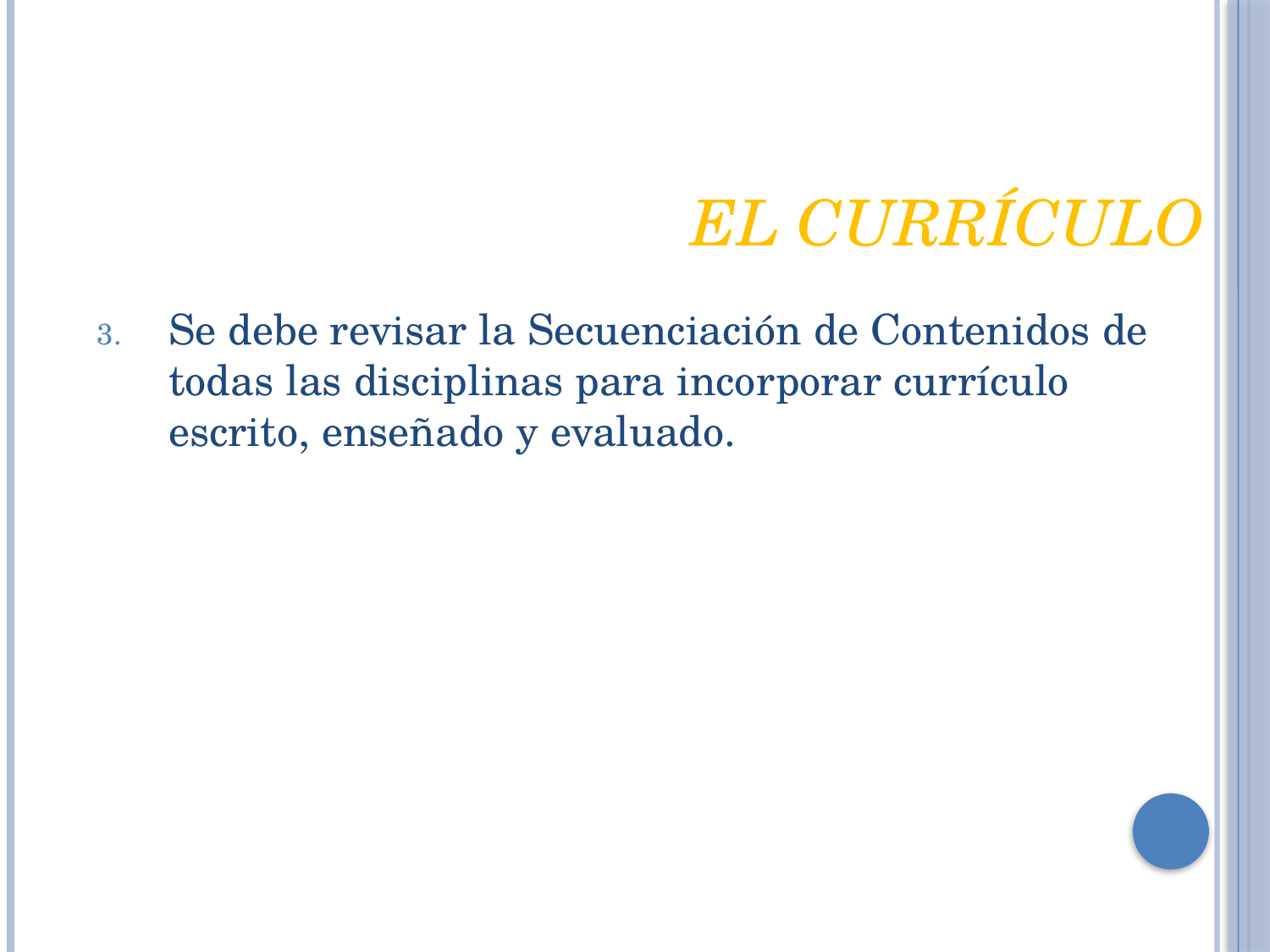

# El Currículo
Se debe revisar la Secuenciación de Contenidos de todas las disciplinas para incorporar currículo escrito, enseñado y evaluado.